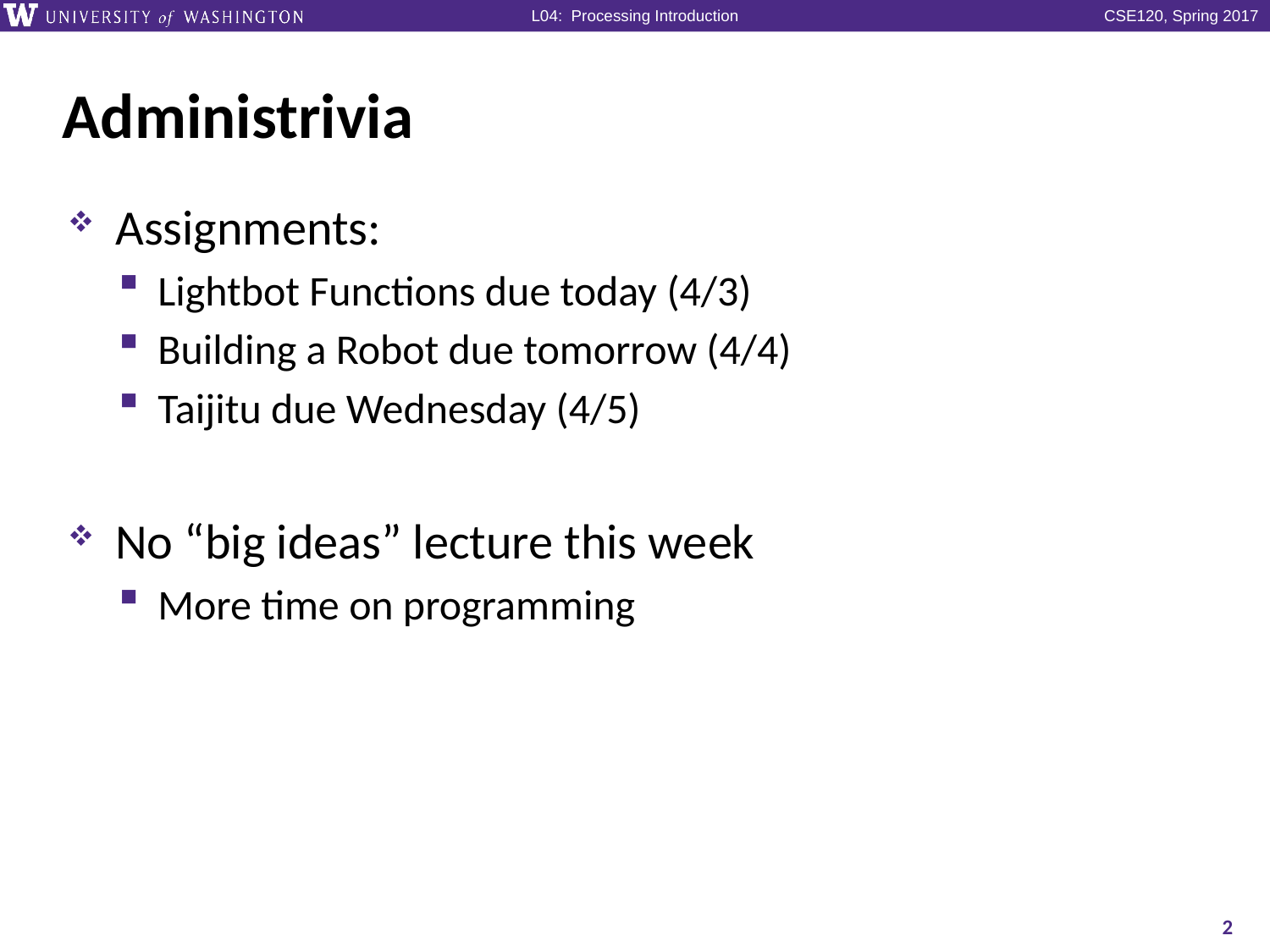

# Administrivia
Assignments:
Lightbot Functions due today (4/3)
Building a Robot due tomorrow (4/4)
Taijitu due Wednesday (4/5)

No “big ideas” lecture this week
More time on programming

2